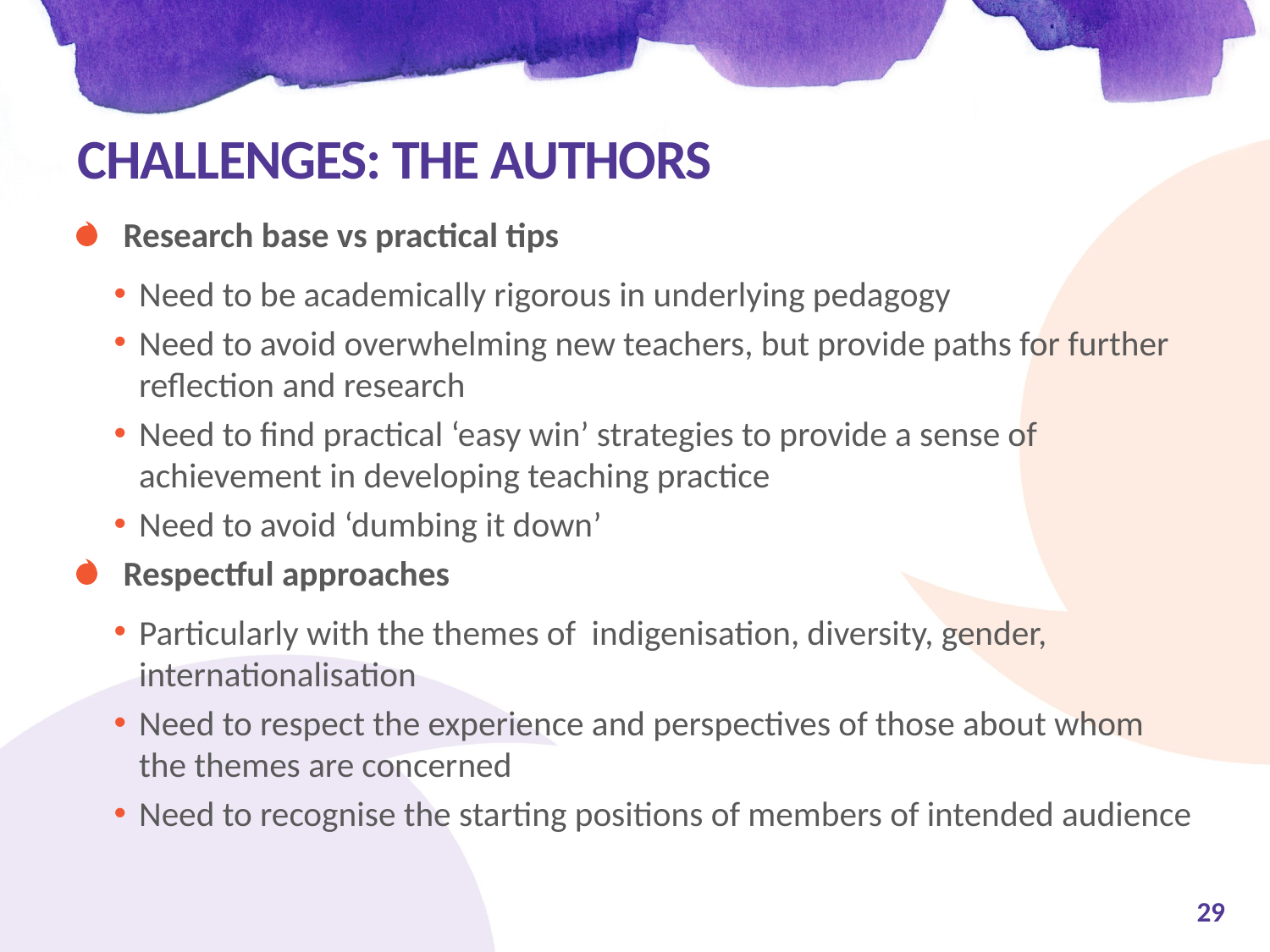

# Challenges: the authors
Research base vs practical tips
Need to be academically rigorous in underlying pedagogy
Need to avoid overwhelming new teachers, but provide paths for further reflection and research
Need to find practical ‘easy win’ strategies to provide a sense of achievement in developing teaching practice
Need to avoid ‘dumbing it down’
Respectful approaches
Particularly with the themes of  indigenisation, diversity, gender, internationalisation
Need to respect the experience and perspectives of those about whom the themes are concerned
Need to recognise the starting positions of members of intended audience
29